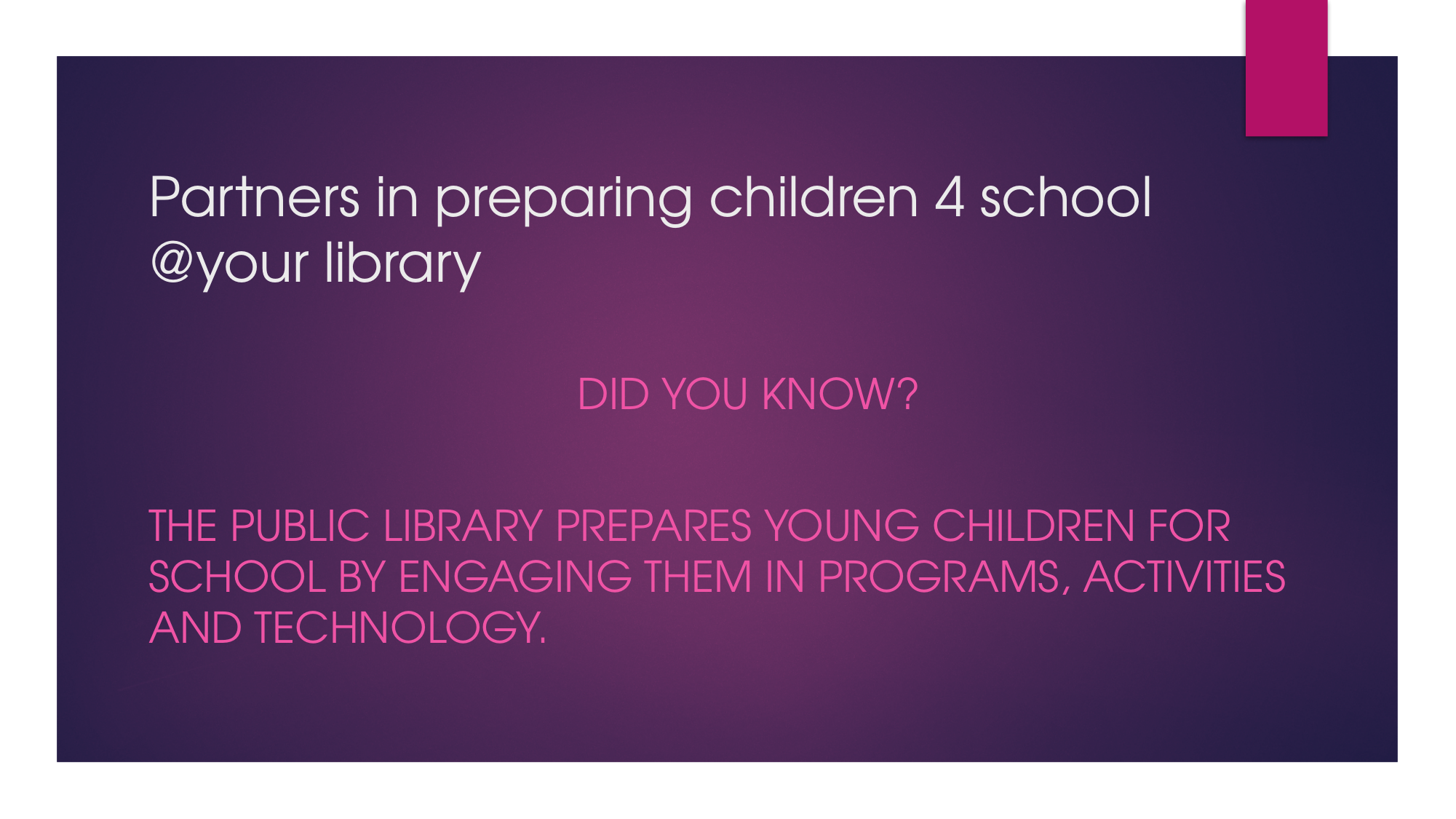

# Partners in preparing children 4 school @your library
DID YOU KNOW?

THE PUBLIC LIBRARY PREPARES YOUNG CHILDREN FOR SCHOOL BY ENGAGING THEM In PROGRAMS, ACTIVITIES AND TECHNOLOGY.